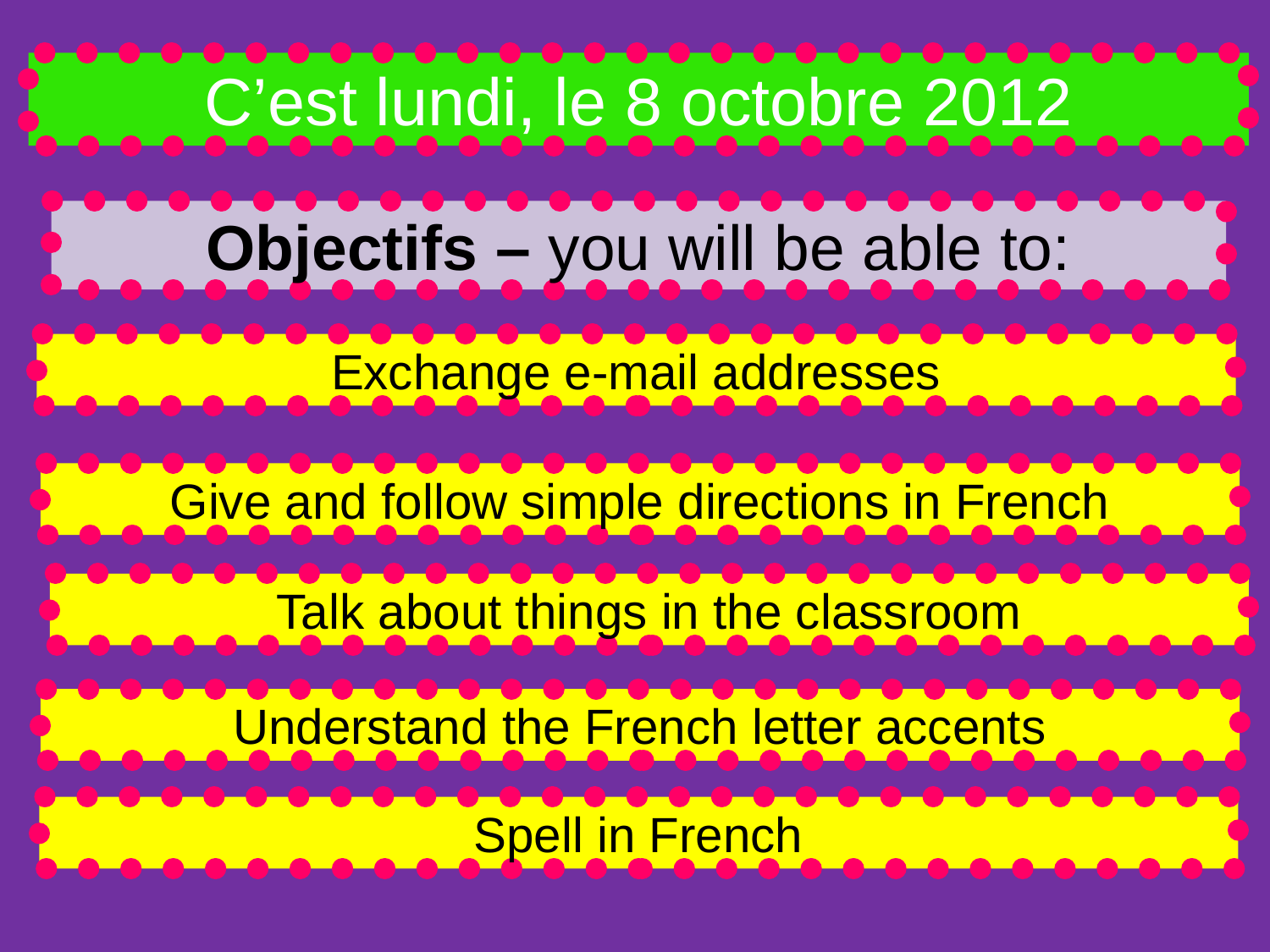

C’est lundi, le 8 octobre 2012
Objectifs – you will be able to:
Exchange e-mail addresses
Give and follow simple directions in French
Talk about things in the classroom
Understand the French letter accents
Spell in French